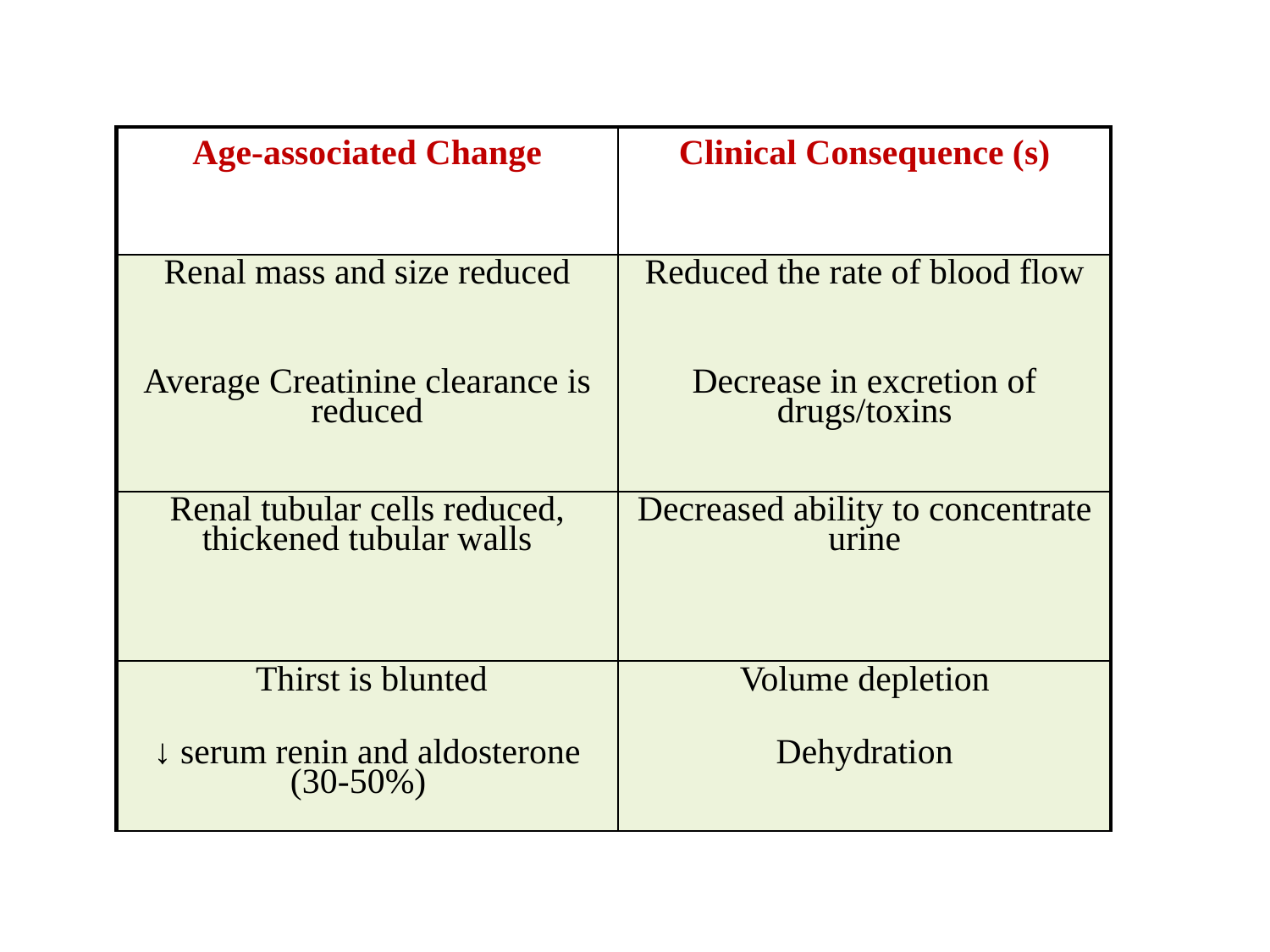

| Age-associated Change | Clinical Consequence (s) |
| --- | --- |
| Renal mass and size reduced Average Creatinine clearance is reduced | Reduced the rate of blood flow Decrease in excretion of drugs/toxins |
| Renal tubular cells reduced, thickened tubular walls | Decreased ability to concentrate urine |
| Thirst is blunted ↓ serum renin and aldosterone (30-50%) | Volume depletion Dehydration |